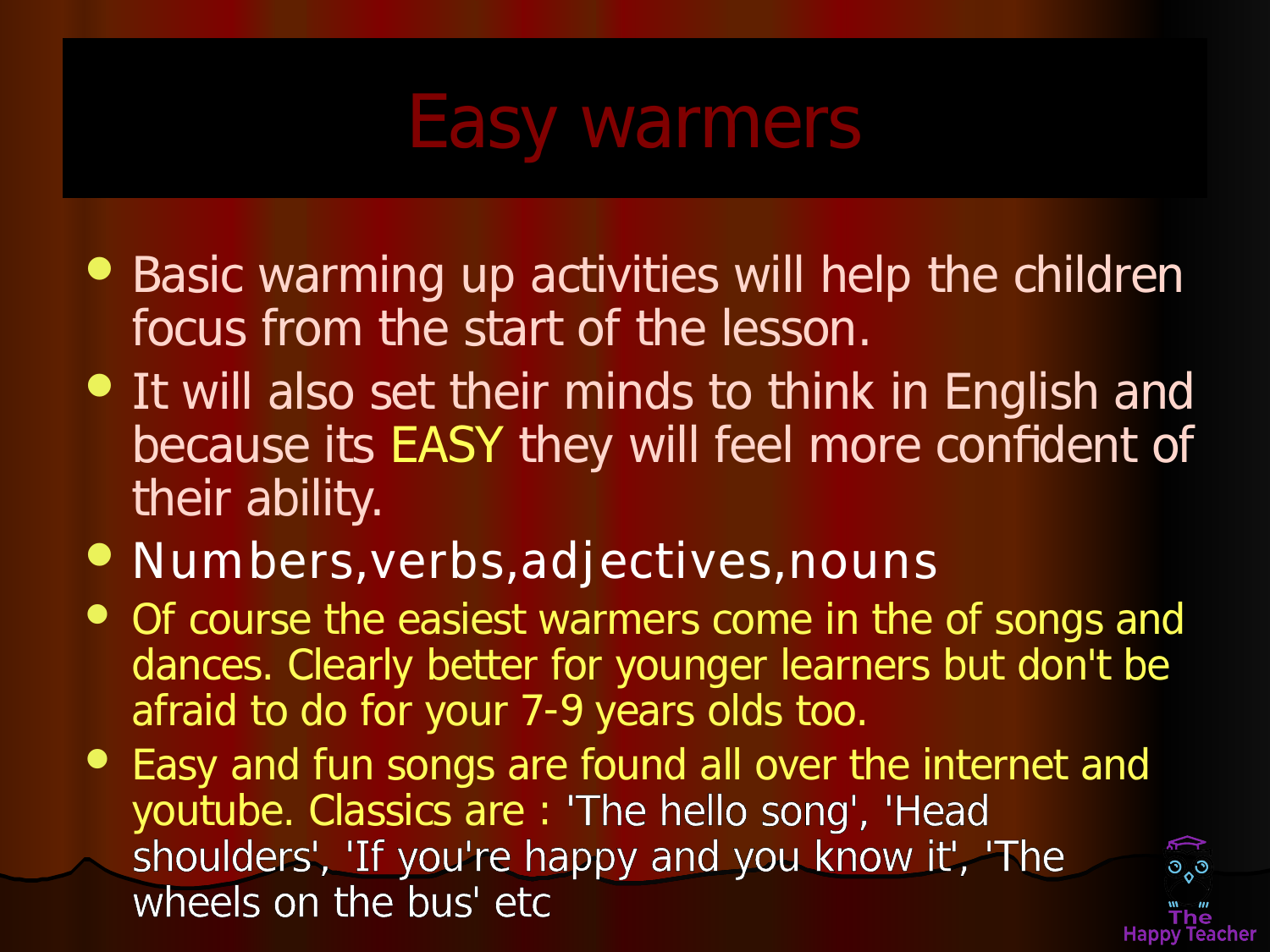

# Easy warmers
Basic warming up activities will help the children focus from the start of the lesson.
It will also set their minds to think in English and because its EASY they will feel more confident of their ability.
Numbers,verbs,adjectives,nouns
Of course the easiest warmers come in the of songs and dances. Clearly better for younger learners but don't be afraid to do for your 7-9 years olds too.
Easy and fun songs are found all over the internet and youtube. Classics are : 'The hello song', 'Head shoulders', 'If you're happy and you know it', 'The wheels on the bus' etc